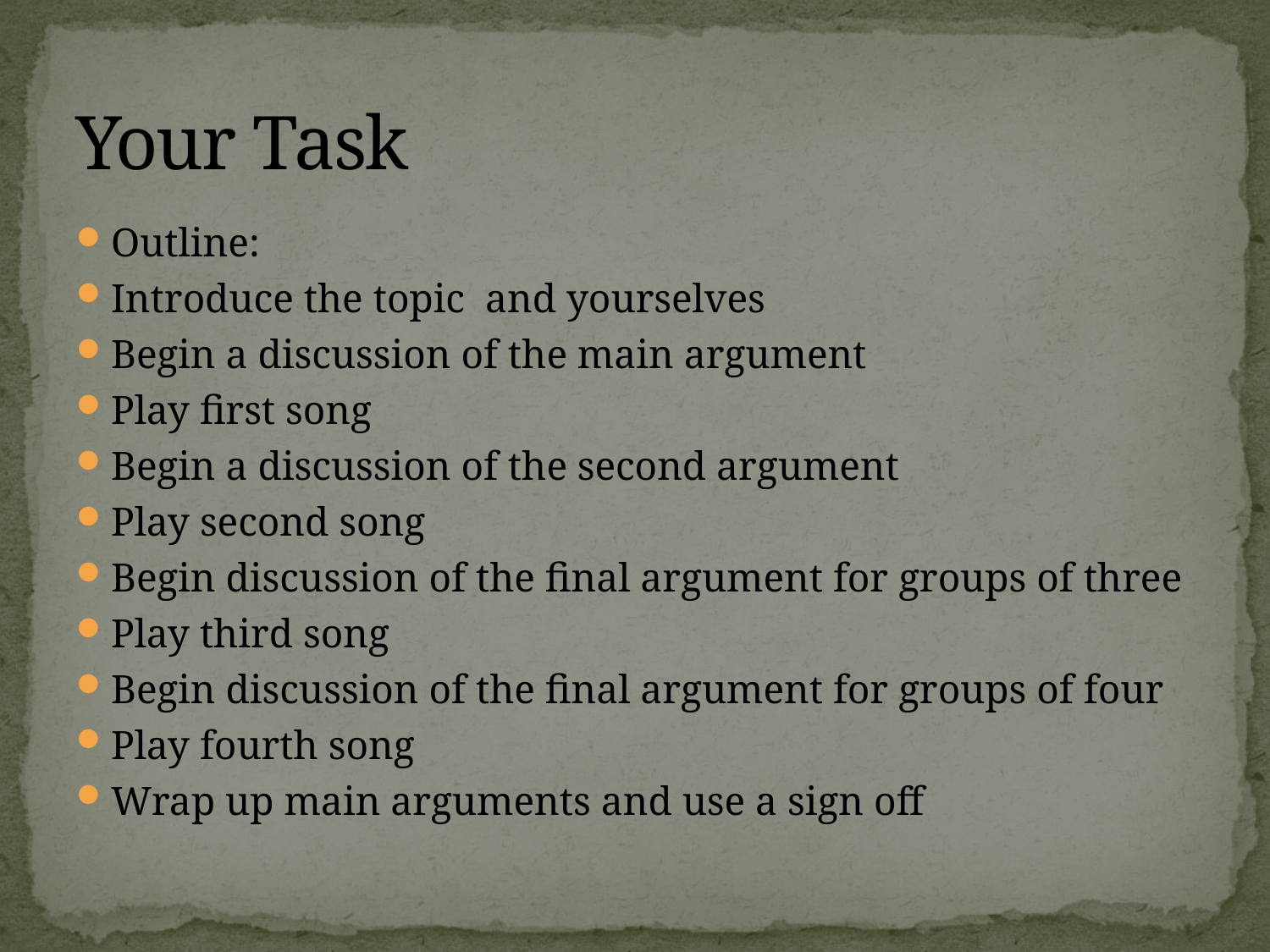

# Your Task
Outline:
Introduce the topic  and yourselves
Begin a discussion of the main argument
Play first song
Begin a discussion of the second argument
Play second song
Begin discussion of the final argument for groups of three
Play third song
Begin discussion of the final argument for groups of four
Play fourth song
Wrap up main arguments and use a sign off